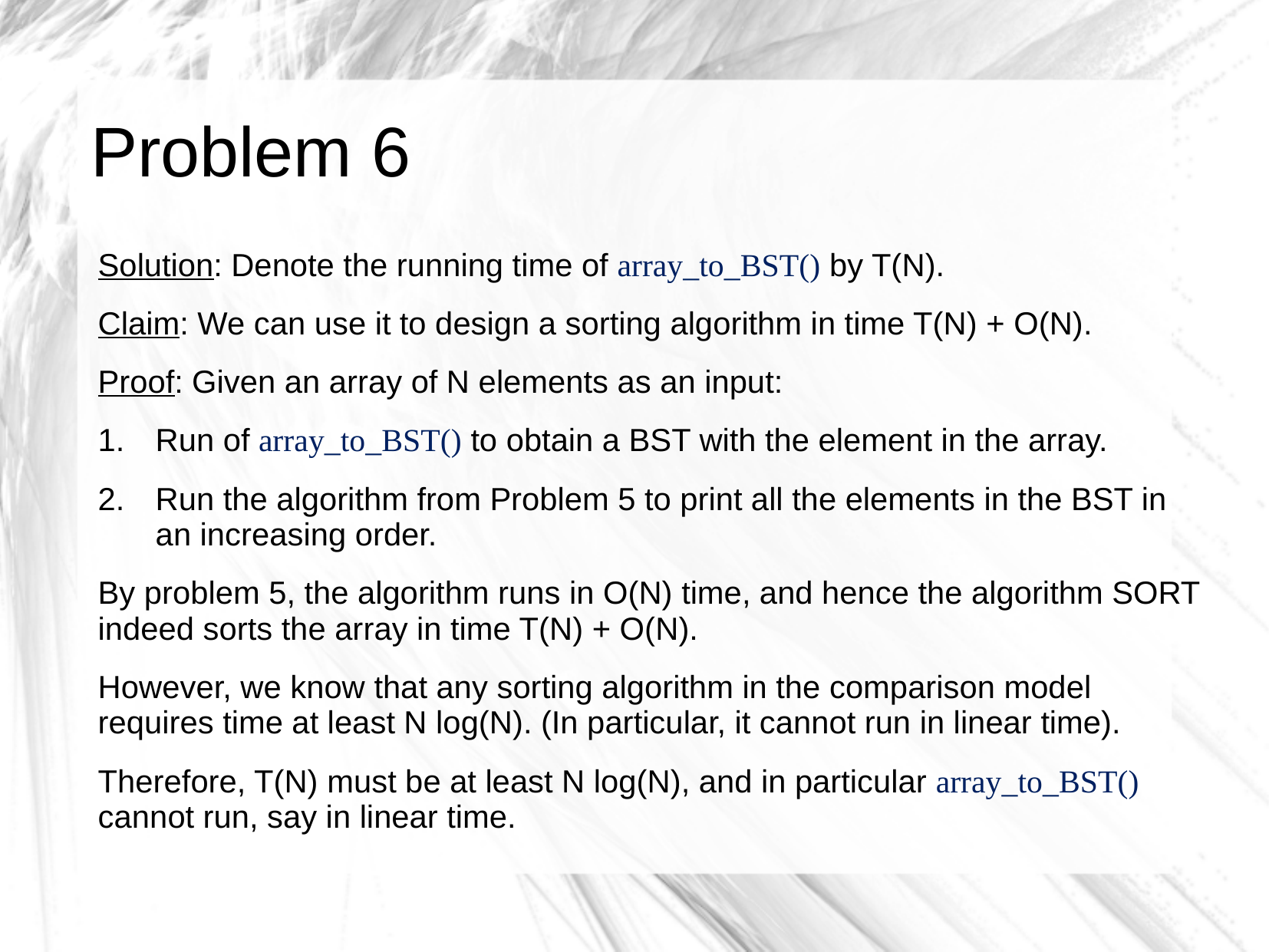

# Problem 6
Solution: Denote the running time of array_to_BST() by T(N).
Claim: We can use it to design a sorting algorithm in time T(N) + O(N).
Proof: Given an array of N elements as an input:
Run of array_to_BST() to obtain a BST with the element in the array.
Run the algorithm from Problem 5 to print all the elements in the BST in an increasing order.
By problem 5, the algorithm runs in O(N) time, and hence the algorithm SORT indeed sorts the array in time T(N) + O(N).
However, we know that any sorting algorithm in the comparison model requires time at least N log(N). (In particular, it cannot run in linear time).
Therefore, T(N) must be at least N log(N), and in particular array_to_BST() cannot run, say in linear time.